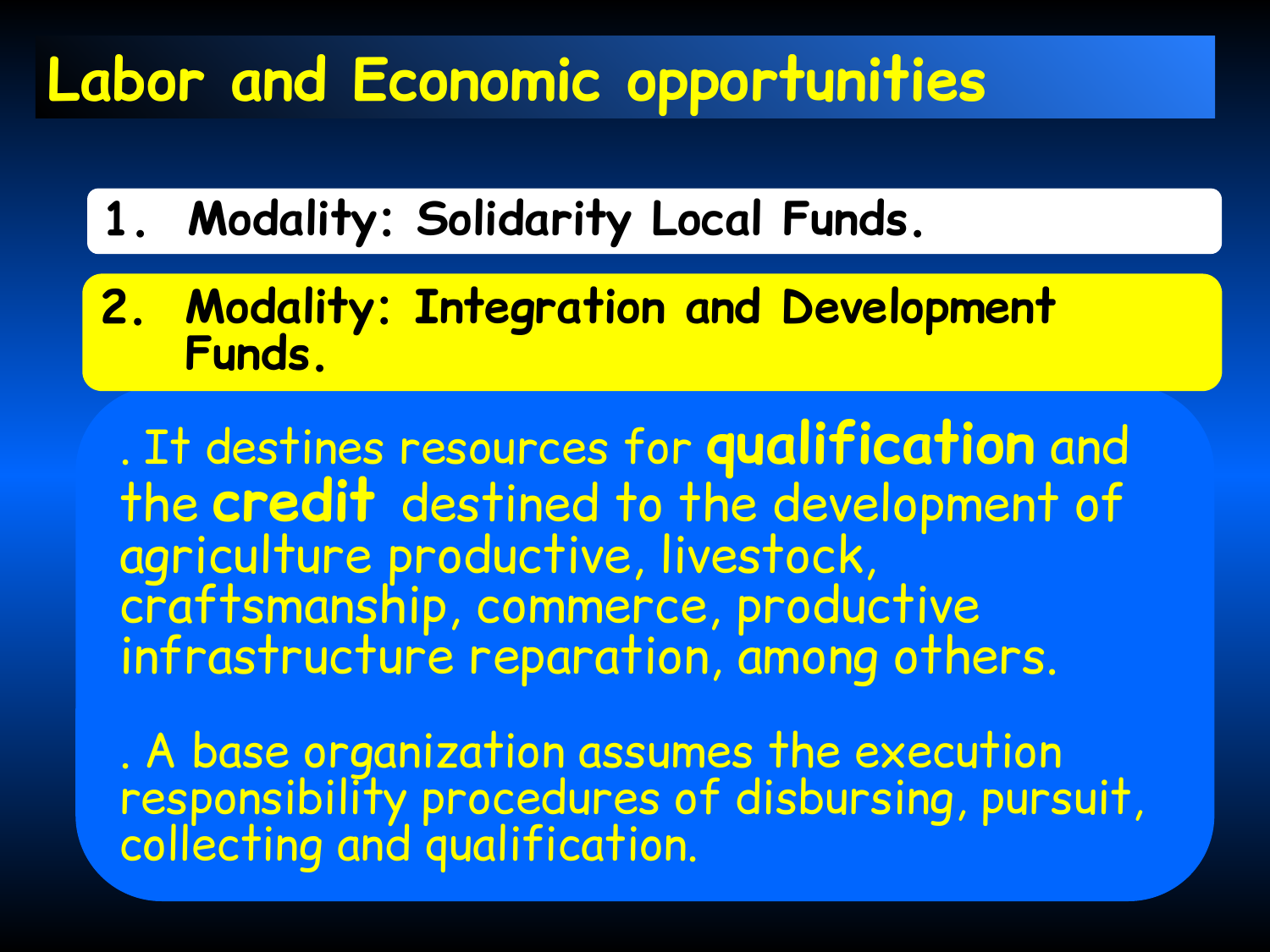

Labor and Economic opportunities
Modality: Solidarity Local Funds.
Modality: Integration and Development Funds.
. It destines resources for qualification and the credit destined to the development of agriculture productive, livestock, craftsmanship, commerce, productive infrastructure reparation, among others.

. A base organization assumes the execution responsibility procedures of disbursing, pursuit, collecting and qualification.